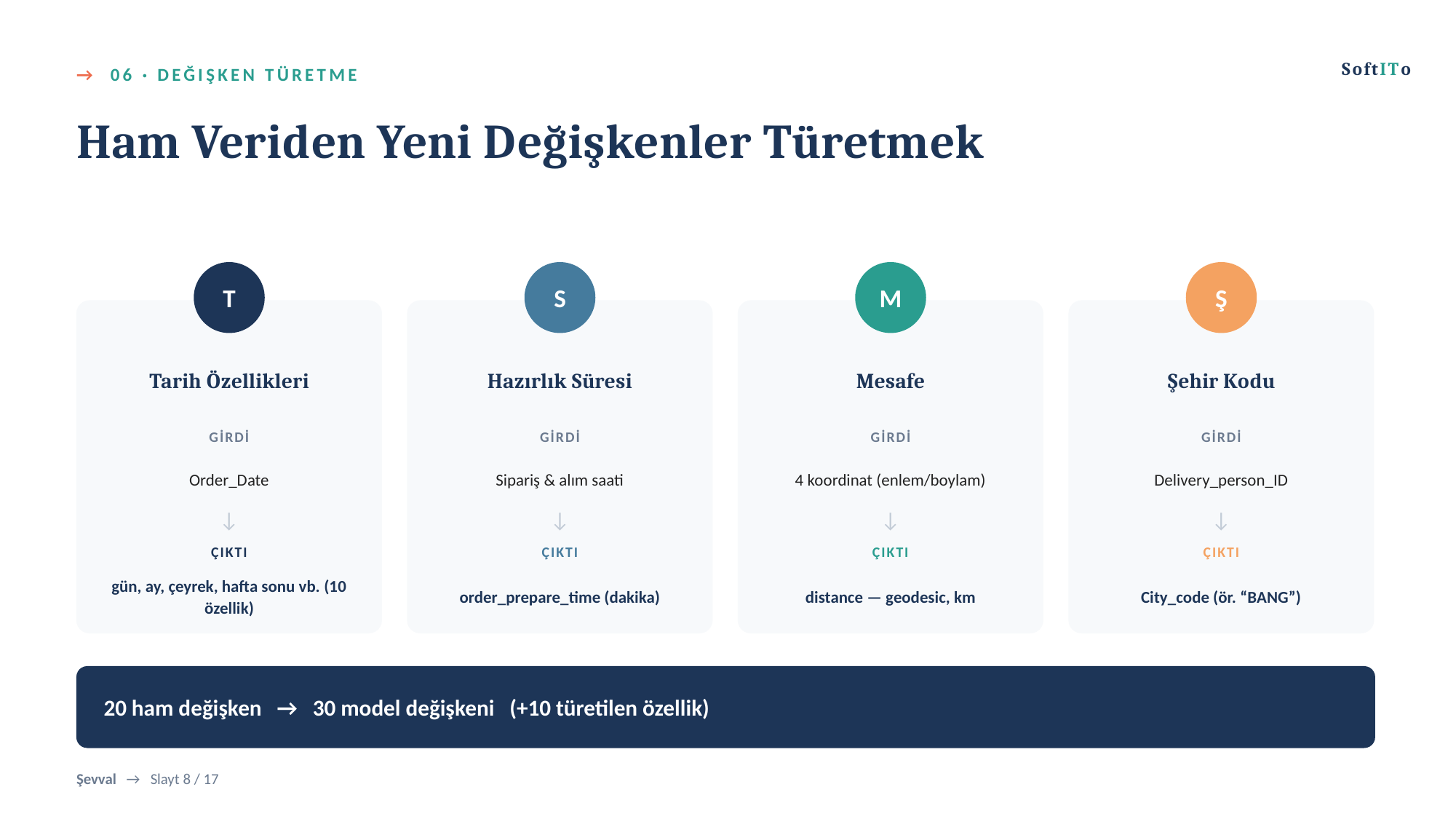

SoftITo
→  06 · DEĞIŞKEN TÜRETME
Ham Veriden Yeni Değişkenler Türetmek

T

S

M

Ş

Tarih Özellikleri
Hazırlık Süresi
Mesafe
Şehir Kodu
GİRDİ
GİRDİ
GİRDİ
GİRDİ
Order_Date
Sipariş & alım saati
4 koordinat (enlem/boylam)
Delivery_person_ID
↓
↓
↓
↓
ÇIKTI
ÇIKTI
ÇIKTI
ÇIKTI
gün, ay, çeyrek, hafta sonu vb. (10 özellik)
order_prepare_time (dakika)
distance — geodesic, km
City_code (ör. “BANG”)

20 ham değişken   →   30 model değişkeni   (+10 türetilen özellik)
Şevval   →   Slayt 8 / 17